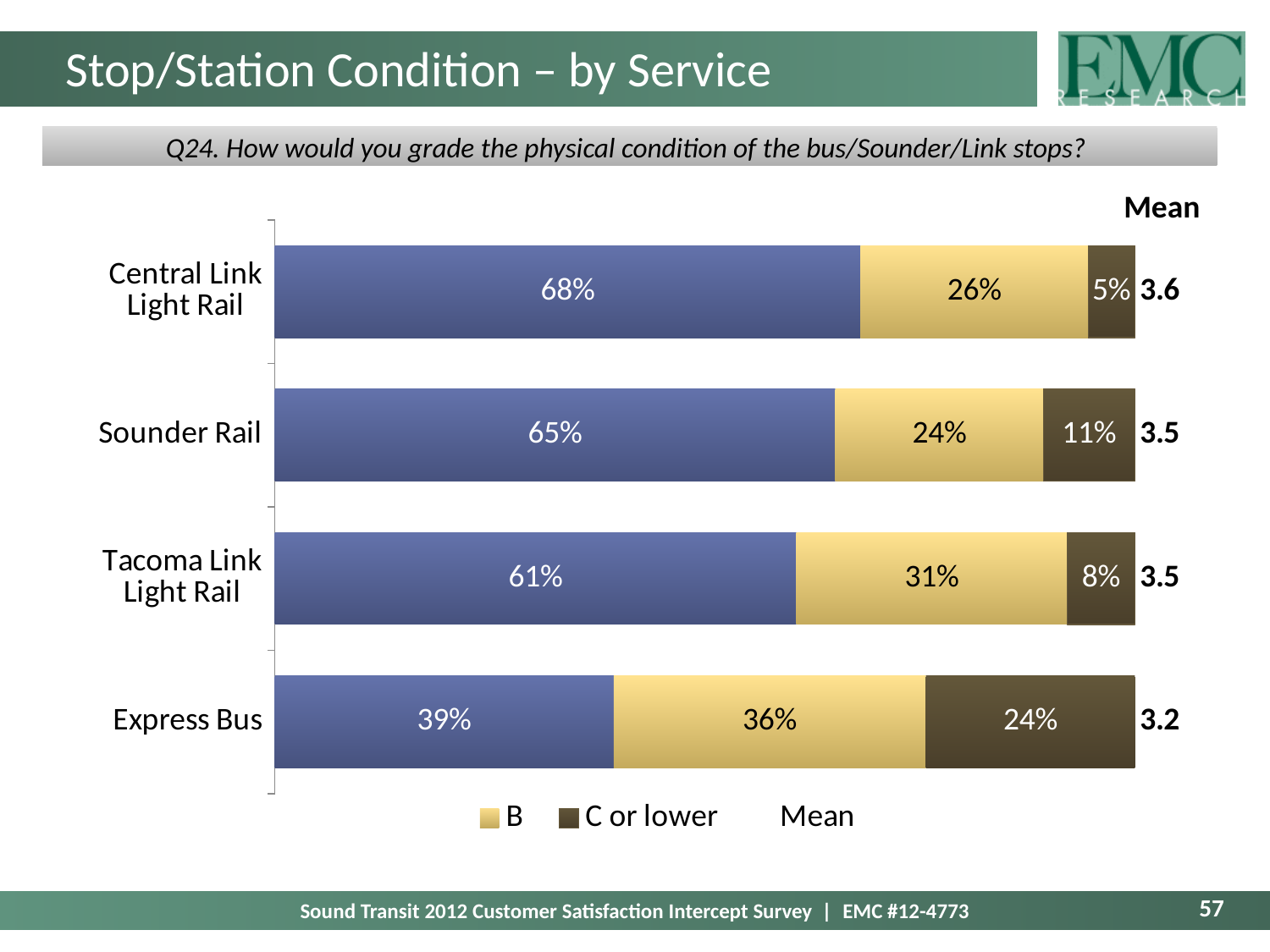

# Stop/Station Condition – by Service
Q24. How would you grade the physical condition of the bus/Sounder/Link stops?
Mean

### Chart

| Category | A | B | C or lower | Mean |
|---|---|---|---|---|
| Central Link Light Rail | 0.680909878819055 | 0.26493294354333047 | 0.05415717763761588 | 3.632610198414893 |
| Sounder Rail | 0.6516385330317531 | 0.24189328187127435 | 0.10646818509697167 | 3.5247657447360465 |
| Tacoma Link Light Rail | 0.6062992125984248 | 0.31496062992125906 | 0.07874015748031474 | 3.5196850393700787 |
| Express Bus | 0.393958127967108 | 0.3629622456516454 | 0.24307962638124353 | 3.1584995506490285 |